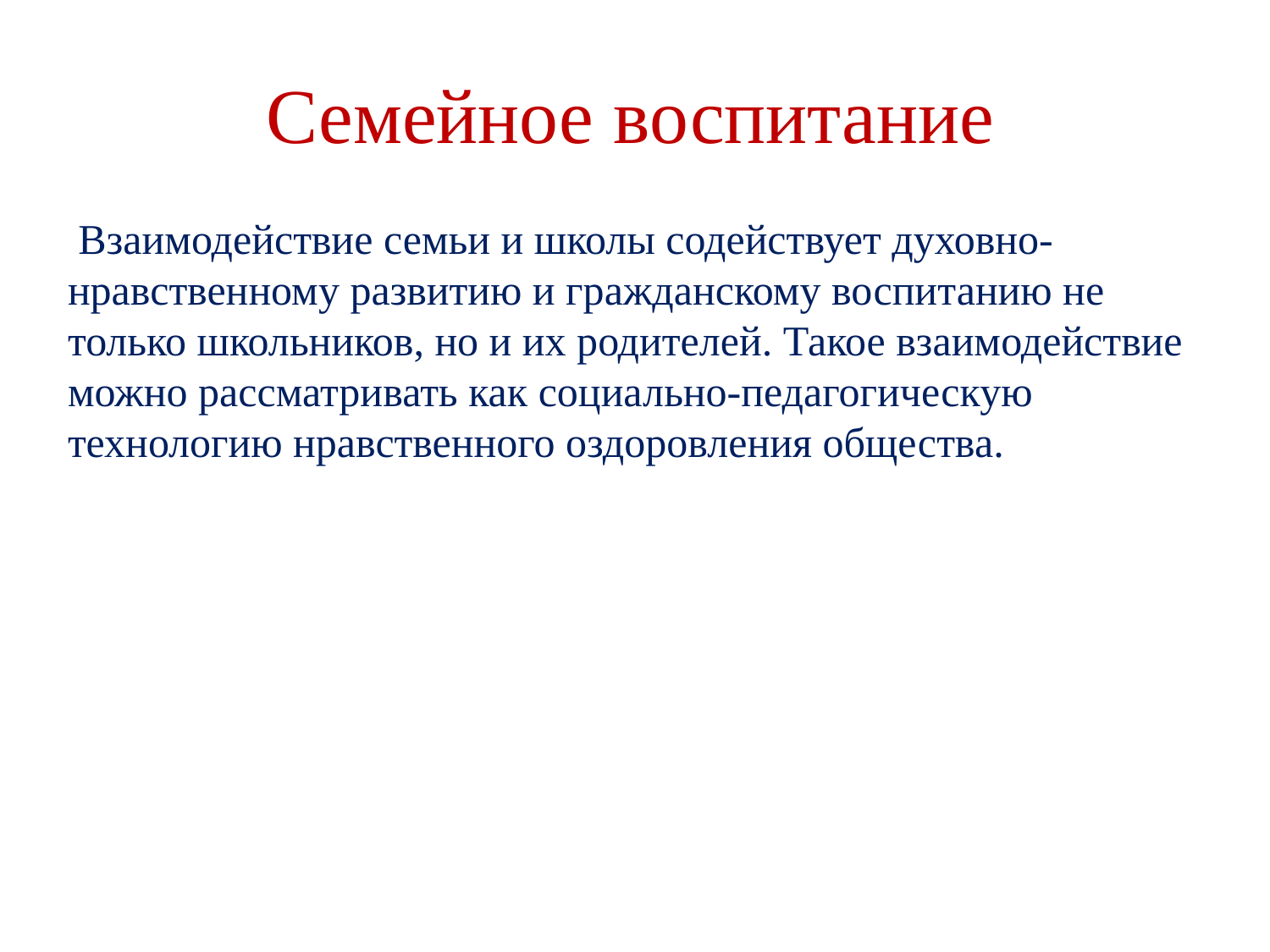

# Семейное воспитание

 Взаимодействие семьи и школы содействует духовно-нравственному развитию и гражданскому воспитанию не только школьников, но и их родителей. Такое взаимодействие можно рассматривать как социально-педагогическую технологию нравственного оздоровления общества.